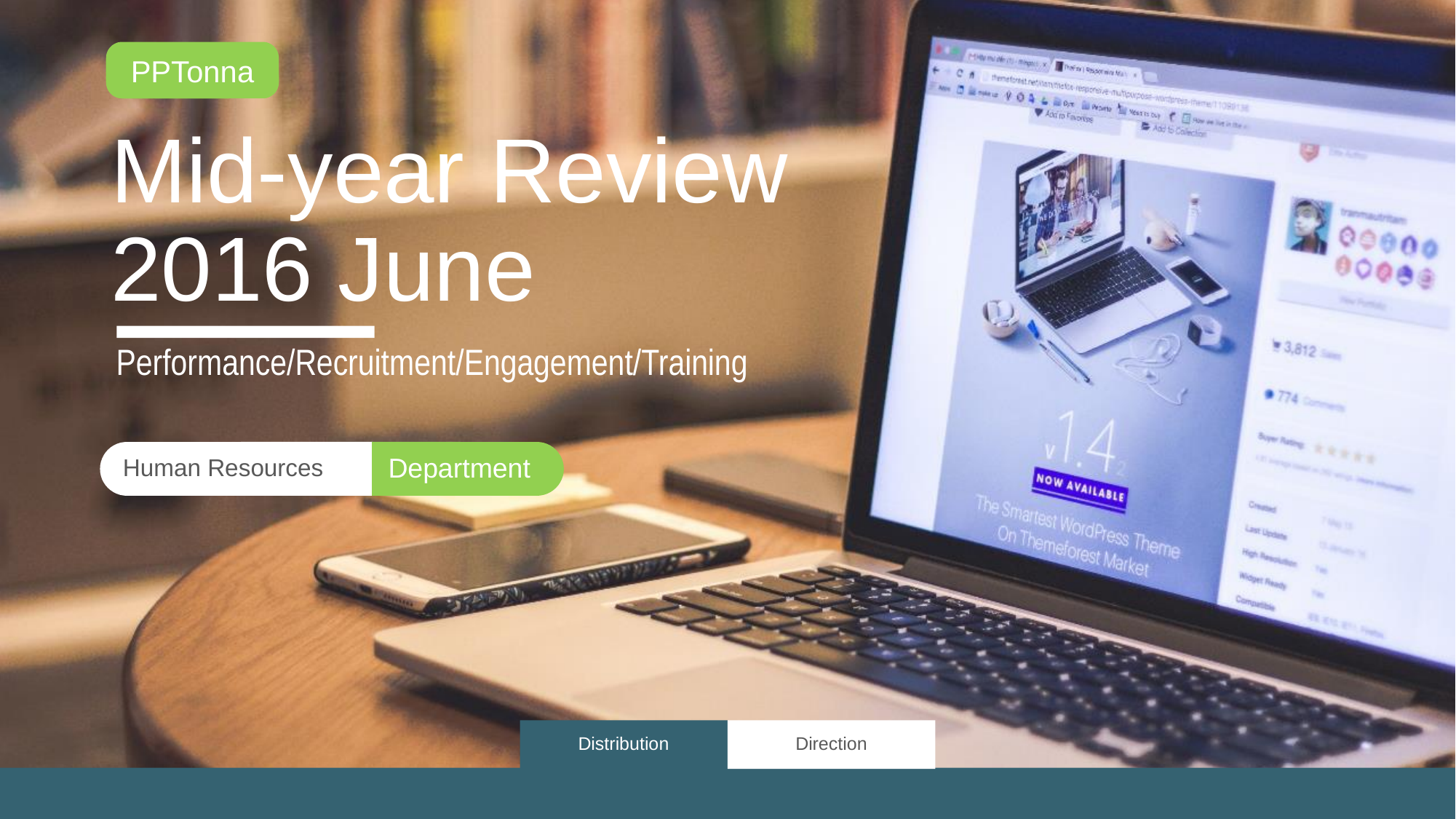

# Mid-year Review 2016 June
PPTonna
Performance/Recruitment/Engagement/Training
Department
Human Resources
Distribution
Direction
1